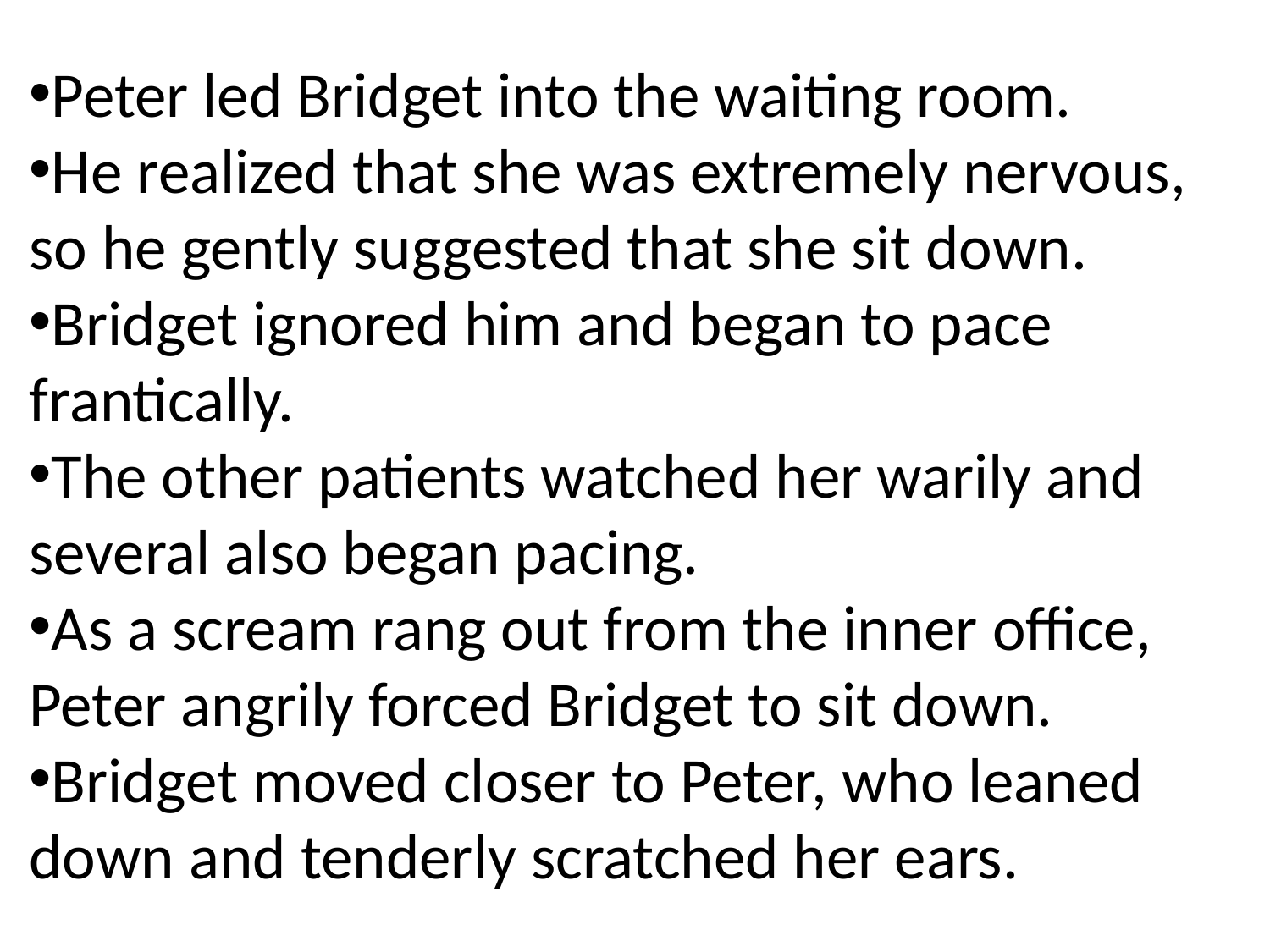

Peter led Bridget into the waiting room.
He realized that she was extremely nervous, so he gently suggested that she sit down.
Bridget ignored him and began to pace frantically.
The other patients watched her warily and several also began pacing.
As a scream rang out from the inner office, Peter angrily forced Bridget to sit down.
Bridget moved closer to Peter, who leaned down and tenderly scratched her ears.